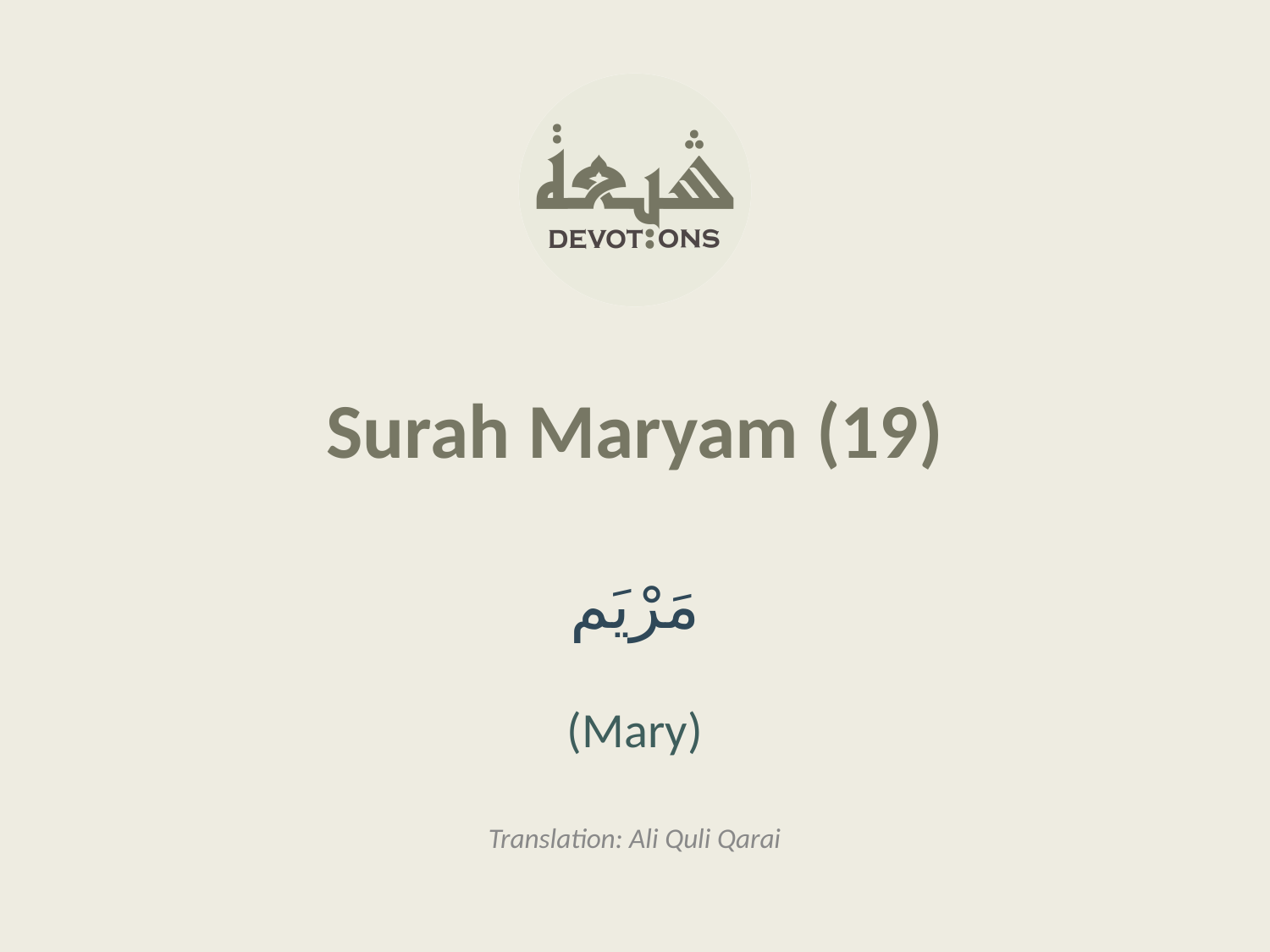

Surah Maryam (19)
مَرْيَم
(Mary)
Translation: Ali Quli Qarai